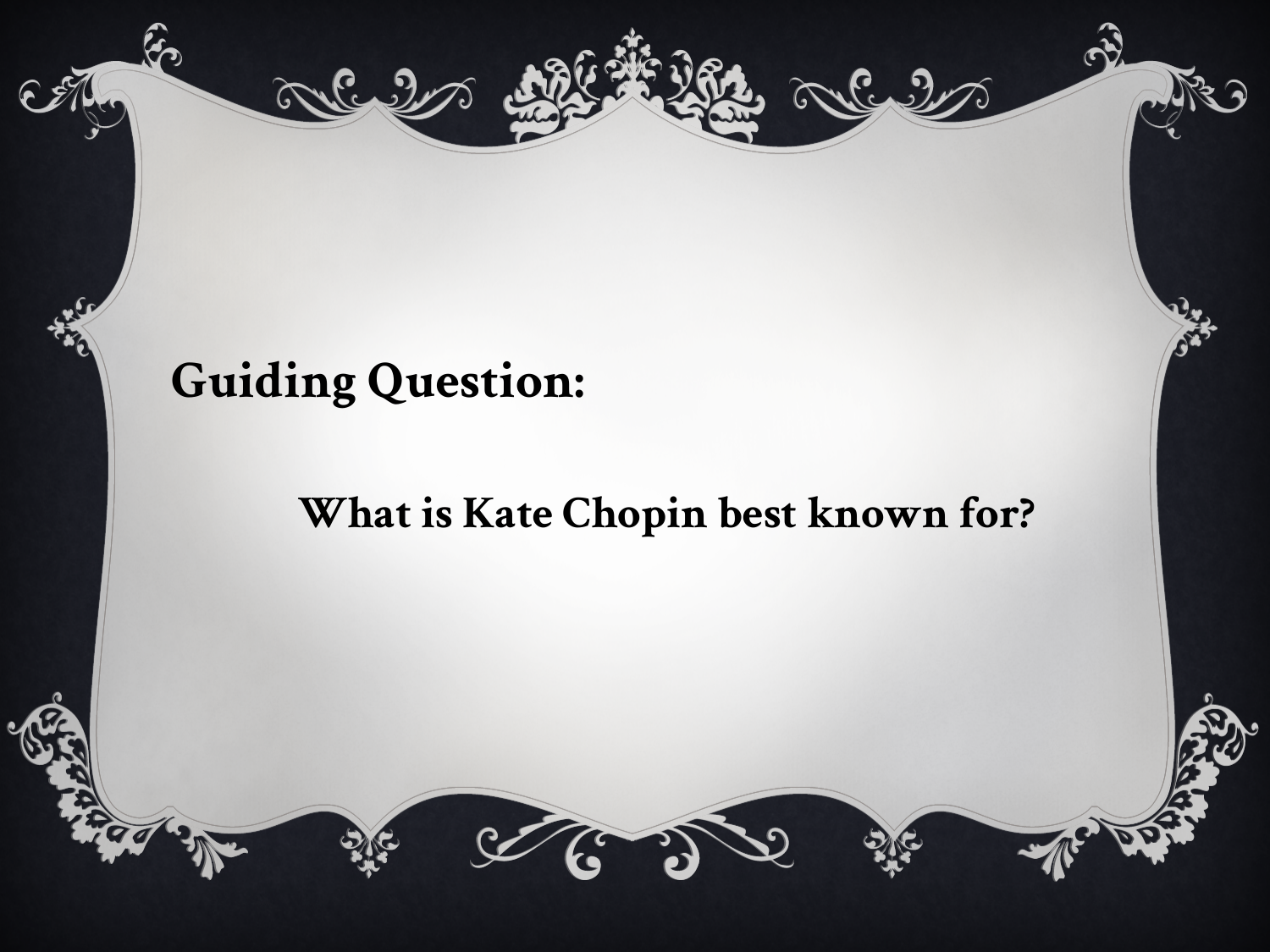

Guiding Question:

	What is Kate Chopin best known for?